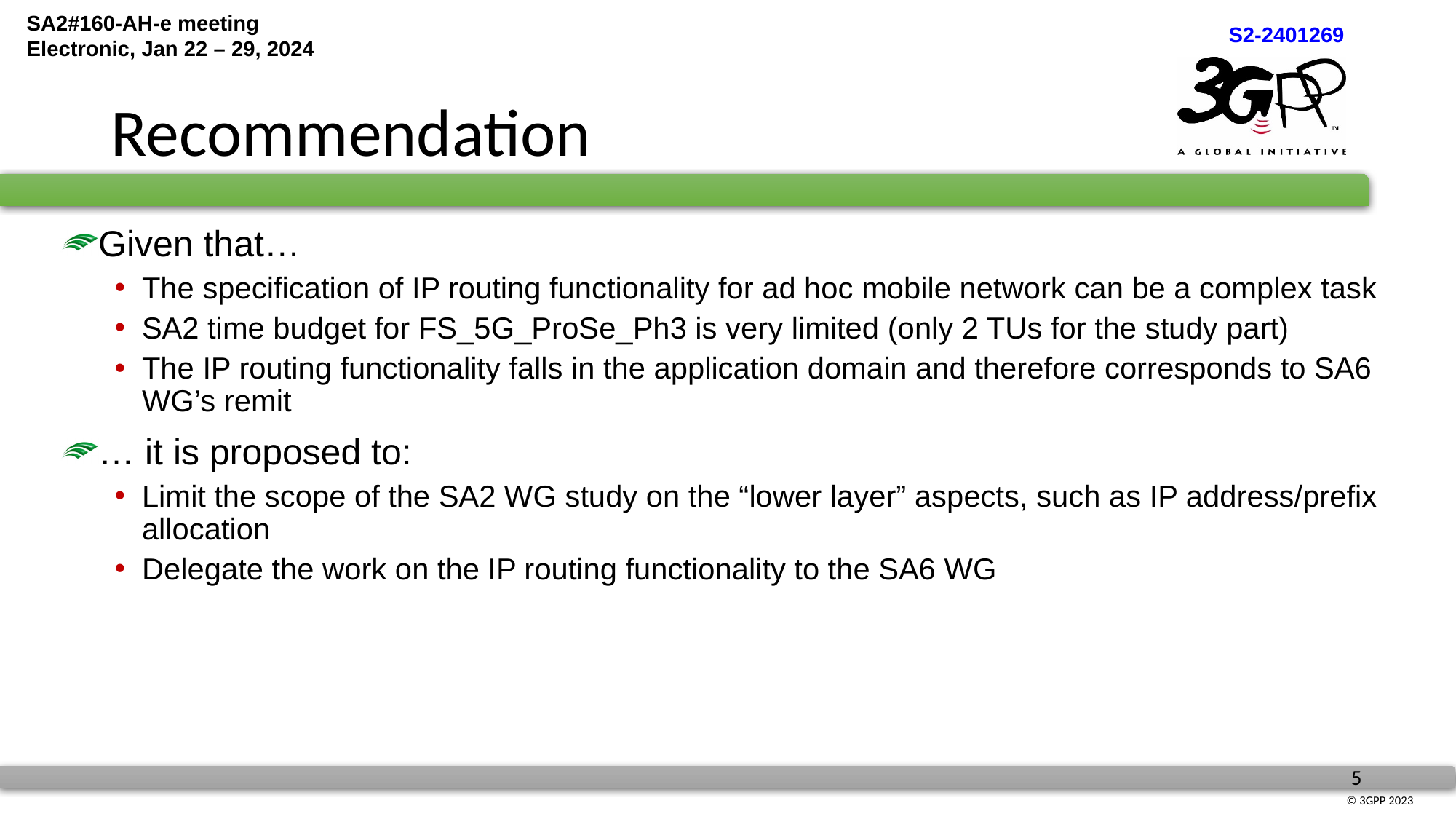

# Recommendation
Given that…
The specification of IP routing functionality for ad hoc mobile network can be a complex task
SA2 time budget for FS_5G_ProSe_Ph3 is very limited (only 2 TUs for the study part)
The IP routing functionality falls in the application domain and therefore corresponds to SA6 WG’s remit
… it is proposed to:
Limit the scope of the SA2 WG study on the “lower layer” aspects, such as IP address/prefix allocation
Delegate the work on the IP routing functionality to the SA6 WG